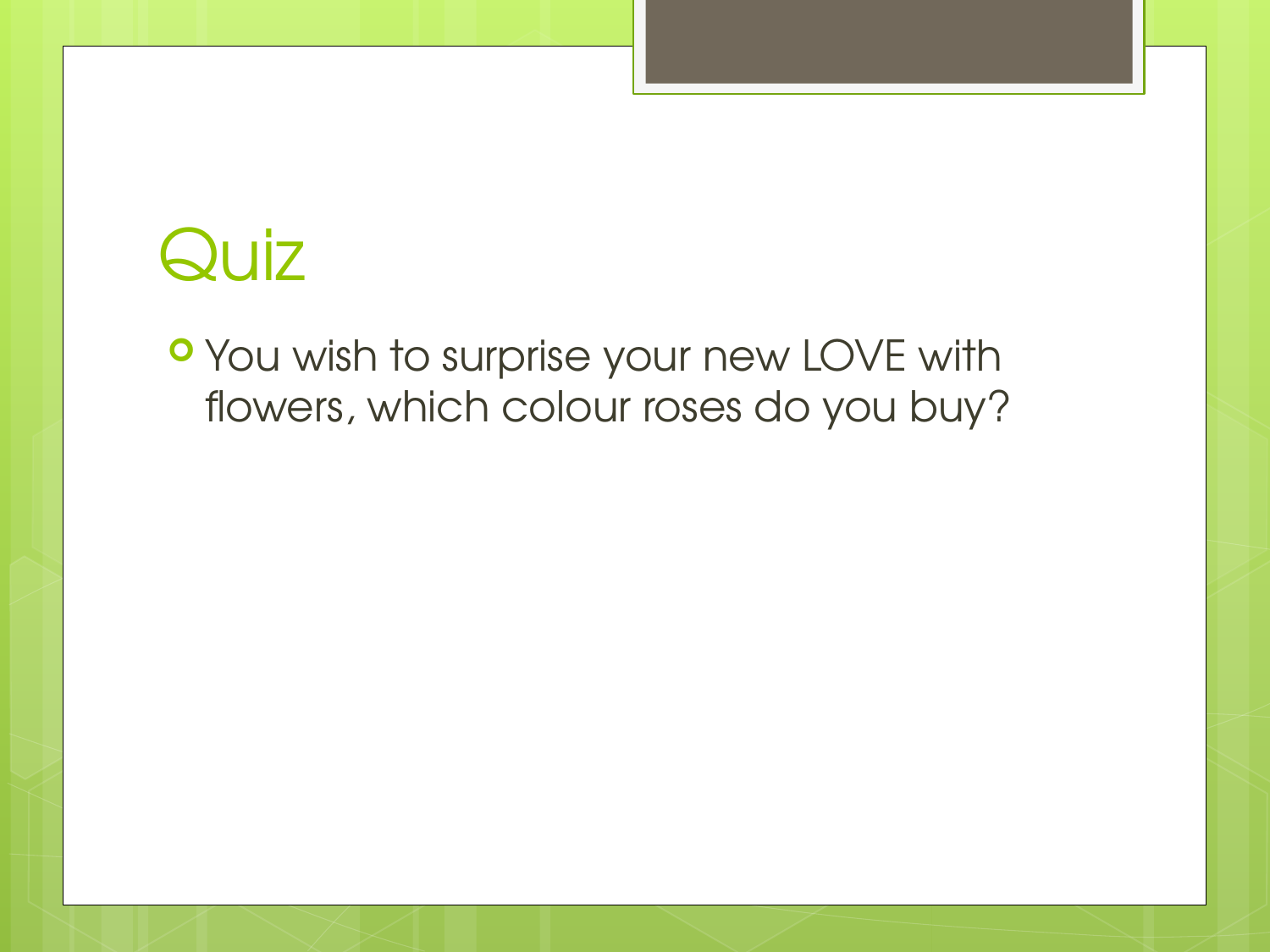

# Quiz
You wish to surprise your new LOVE with flowers, which colour roses do you buy?